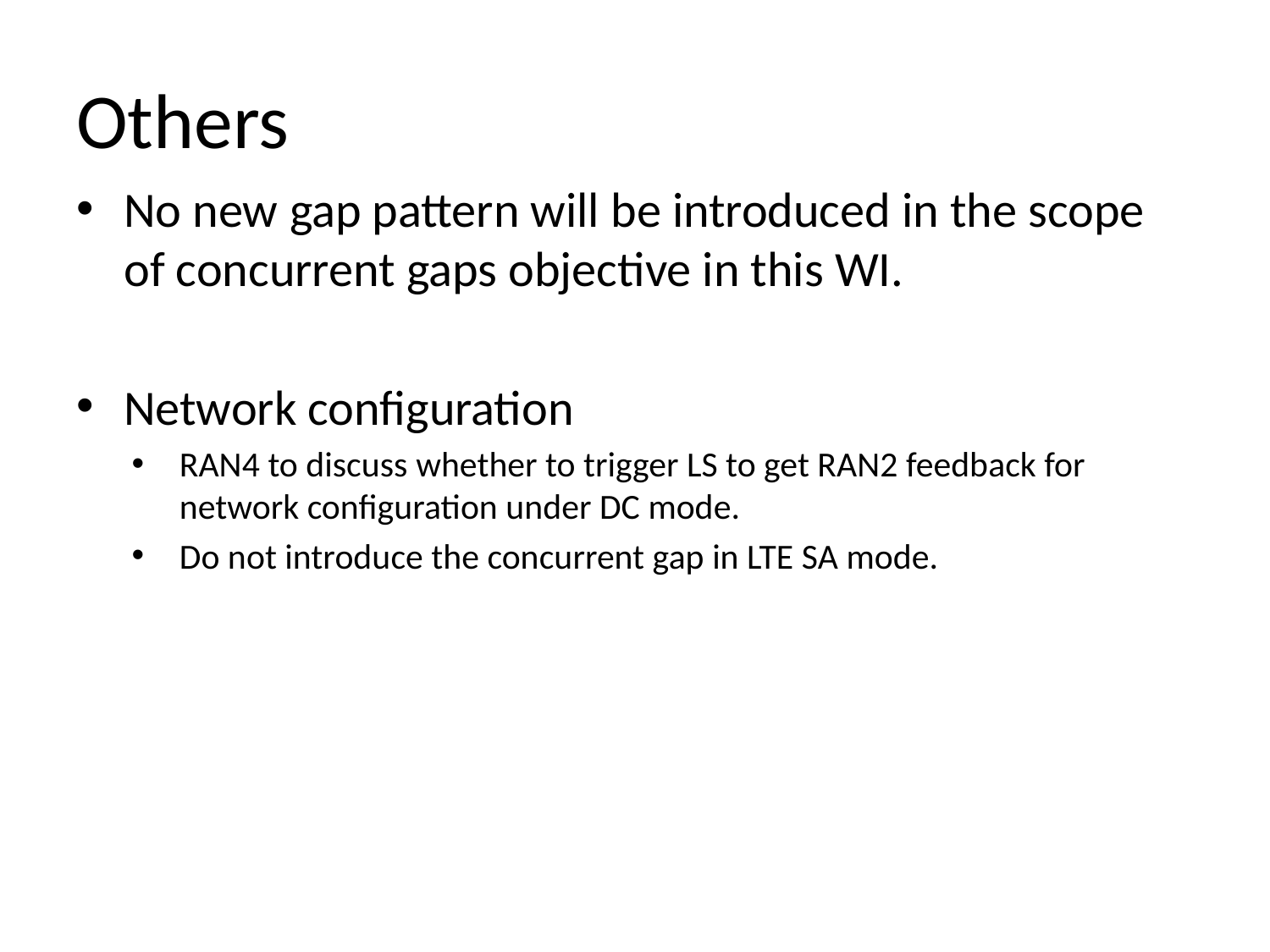

# Others
No new gap pattern will be introduced in the scope of concurrent gaps objective in this WI.

Network configuration
RAN4 to discuss whether to trigger LS to get RAN2 feedback for network configuration under DC mode.
Do not introduce the concurrent gap in LTE SA mode.